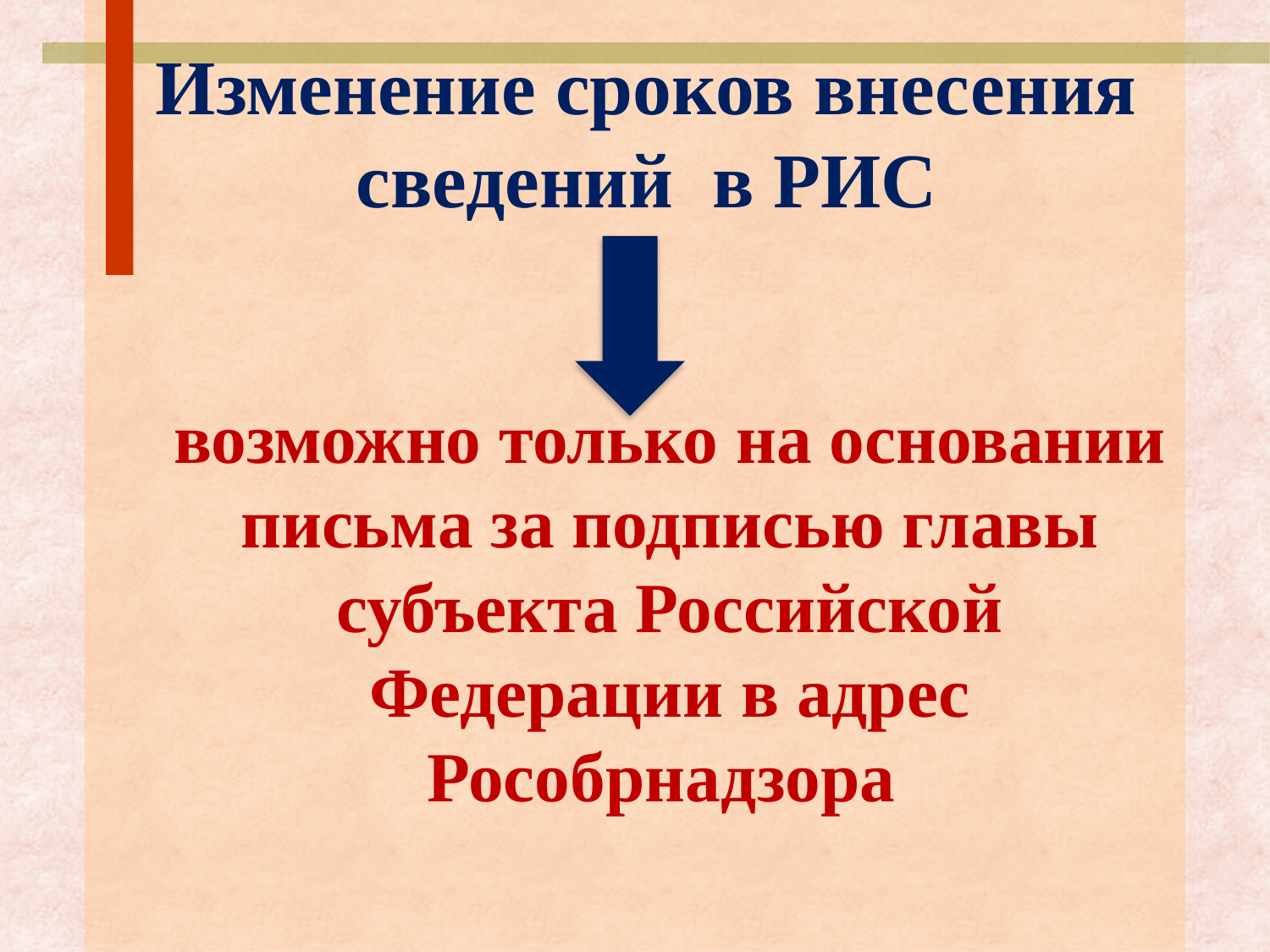

# Изменение сроков внесения сведений  в РИС

возможно только на основании письма за подписью главы субъекта Российской Федерации в адрес Рособрнадзора